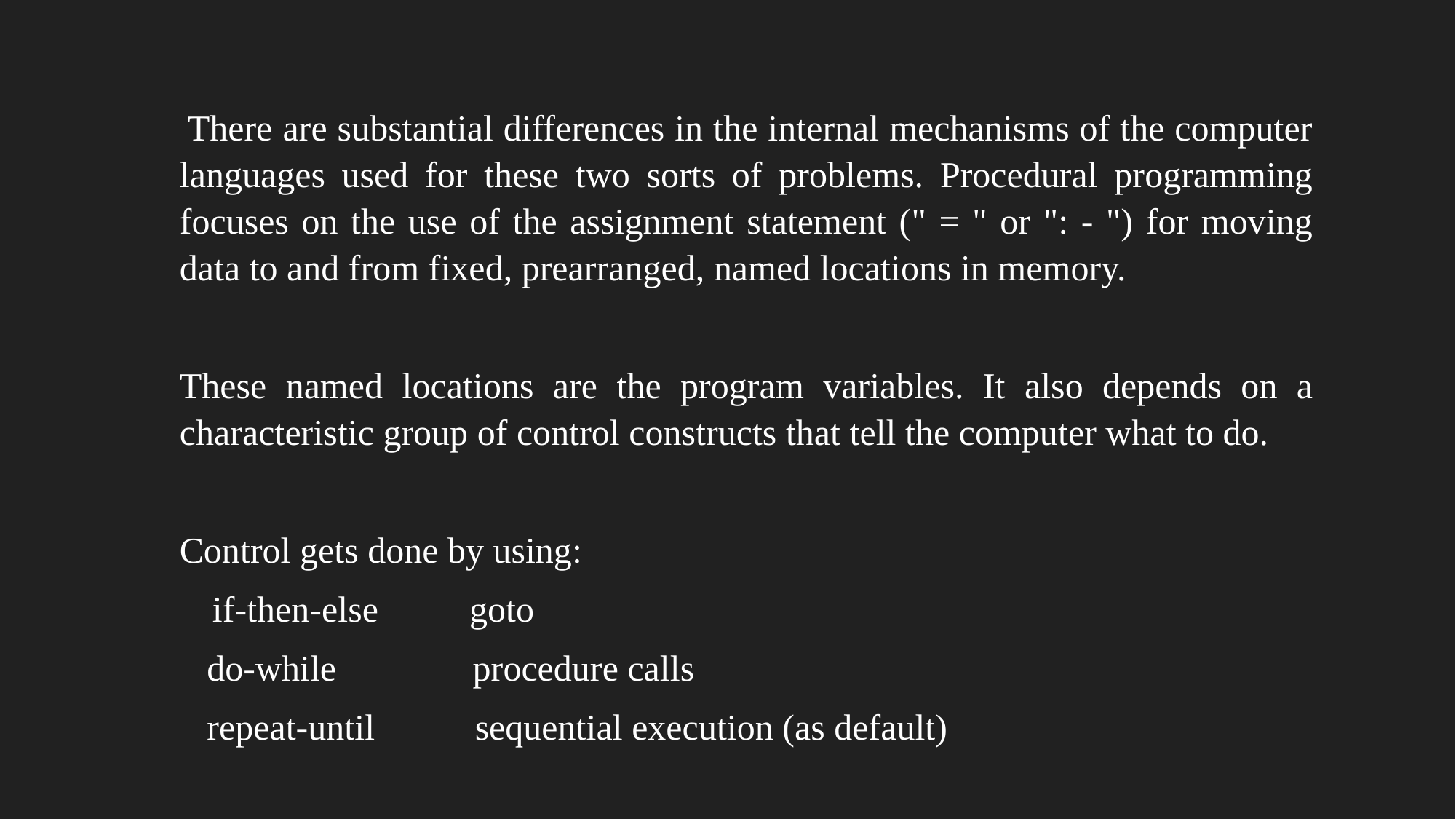

There are substantial differences in the internal mechanisms of the computer languages used for these two sorts of problems. Procedural programming focuses on the use of the assignment statement (" = " or ": - ") for moving data to and from fixed, prearranged, named locations in memory.

These named locations are the program variables. It also depends on a characteristic group of control constructs that tell the computer what to do.

Control gets done by using:
    if-then-else          goto
   do-while               procedure calls
   repeat-until           sequential execution (as default)